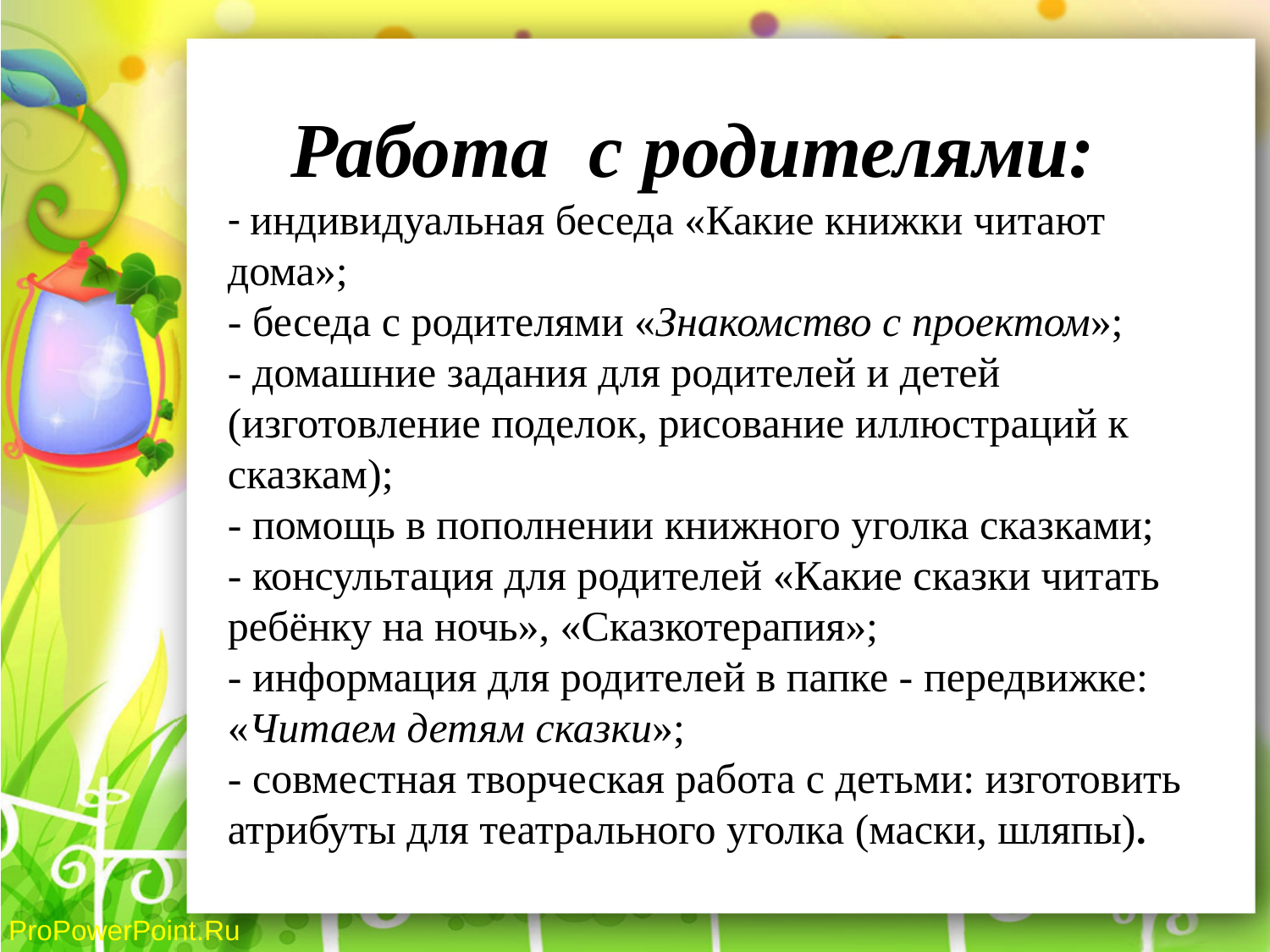

# Работа  с родителями: - индивидуальная беседа «Какие книжки читают дома»; - беседа с родителями «Знакомство с проектом»; - домашние задания для родителей и детей (изготовление поделок, рисование иллюстраций к сказкам); - помощь в пополнении книжного уголка сказками; - консультация для родителей «Какие сказки читать ребёнку на ночь», «Сказкотерапия»; - информация для родителей в папке - передвижке: «Читаем детям сказки»; - совместная творческая работа с детьми: изготовить атрибуты для театрального уголка (маски, шляпы).